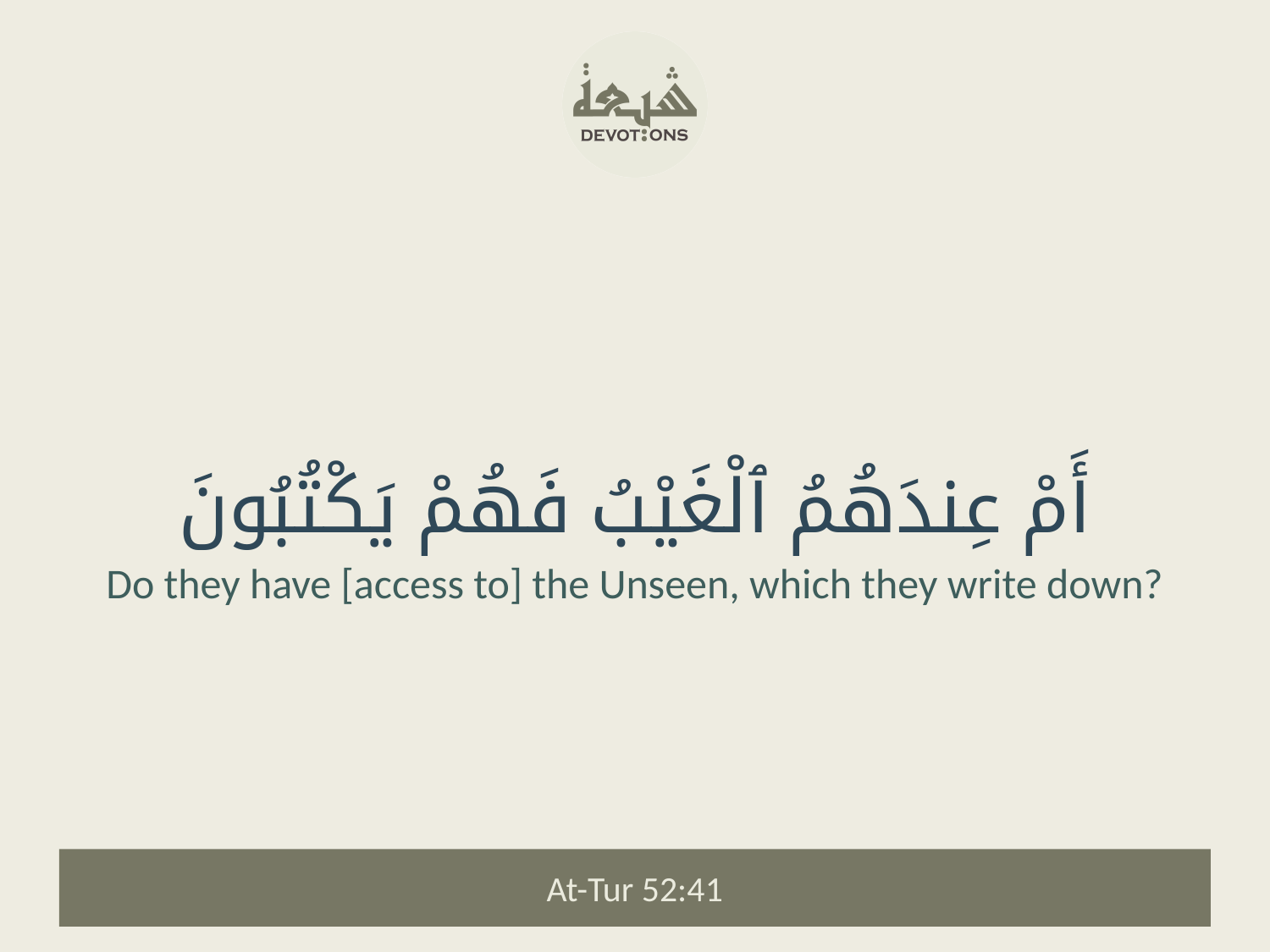

أَمْ عِندَهُمُ ٱلْغَيْبُ فَهُمْ يَكْتُبُونَ
Do they have [access to] the Unseen, which they write down?
At-Tur 52:41